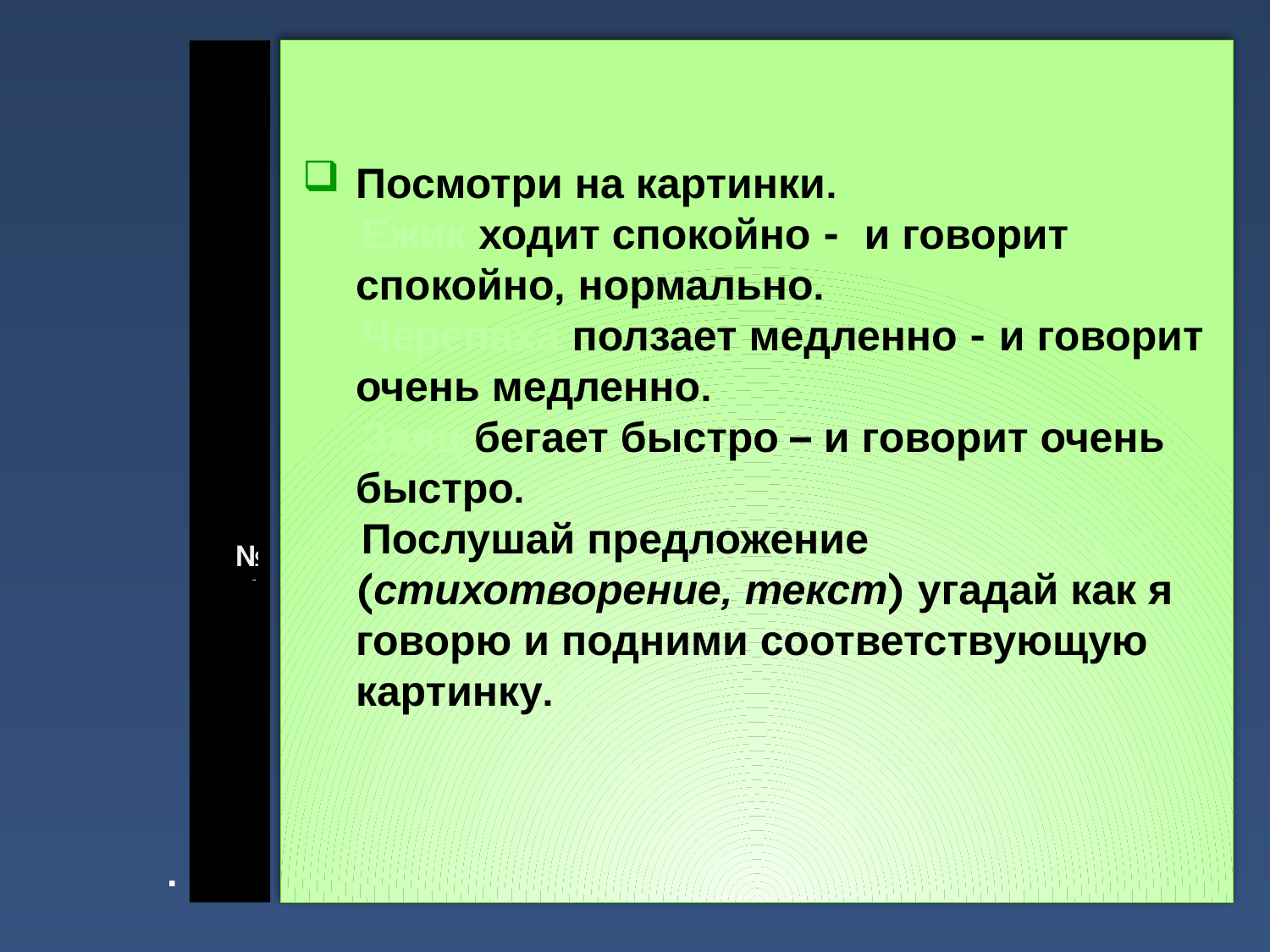

Инструкция  №1

# Восприятие темпа речи.

Посмотри на картинки.
     Ежик ходит спокойно -  и говорит спокойно, нормально.
     Черепаха ползает медленно - и говорит очень медленно.
     Заяц бегает быстро – и говорит очень быстро.
     Послушай предложение (стихотворение, текст) угадай как я говорю и подними соответствующую картинку.